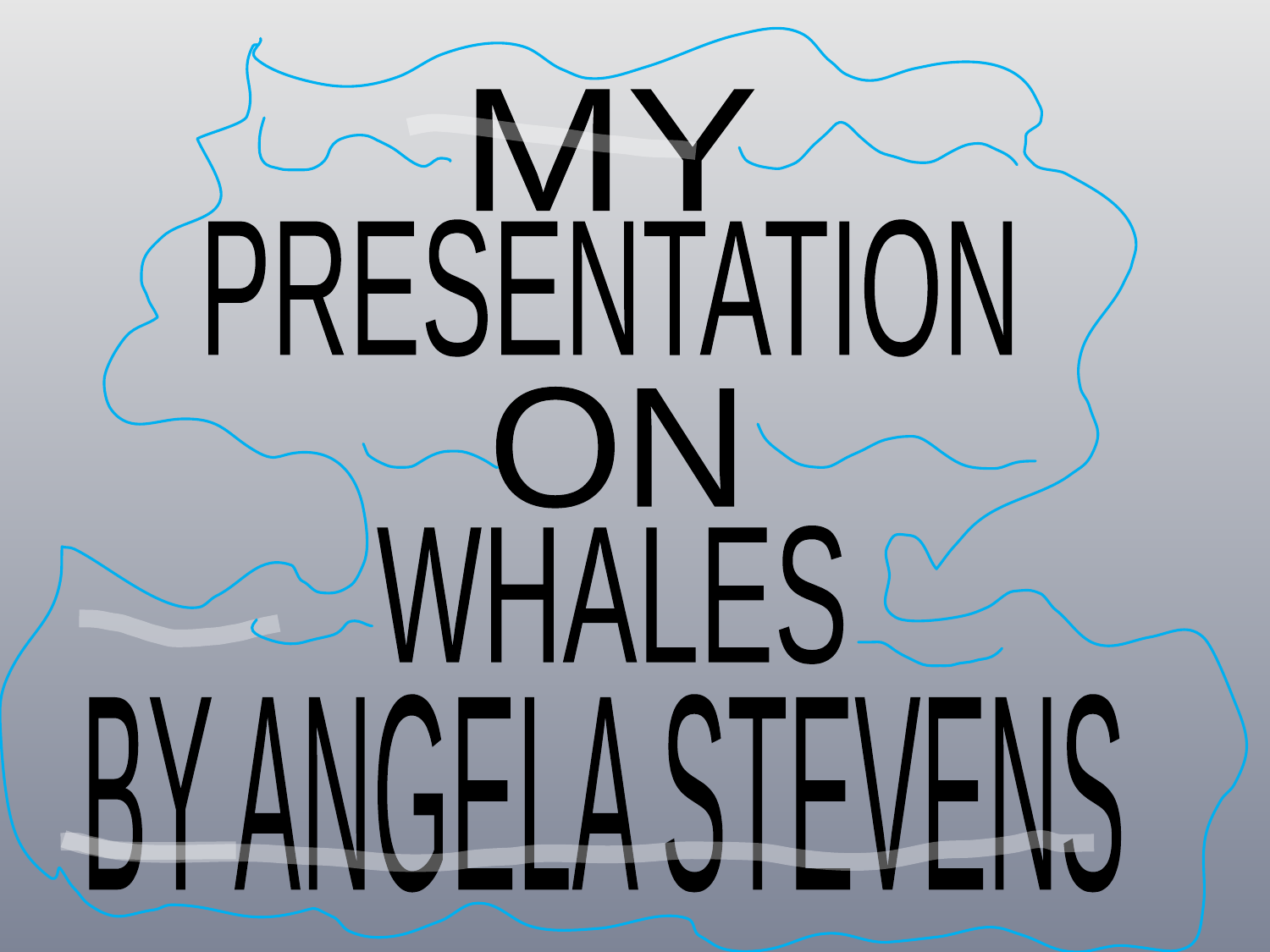

MY
PRESENTATION

ON
WHALES
BY ANGELA STEVENS